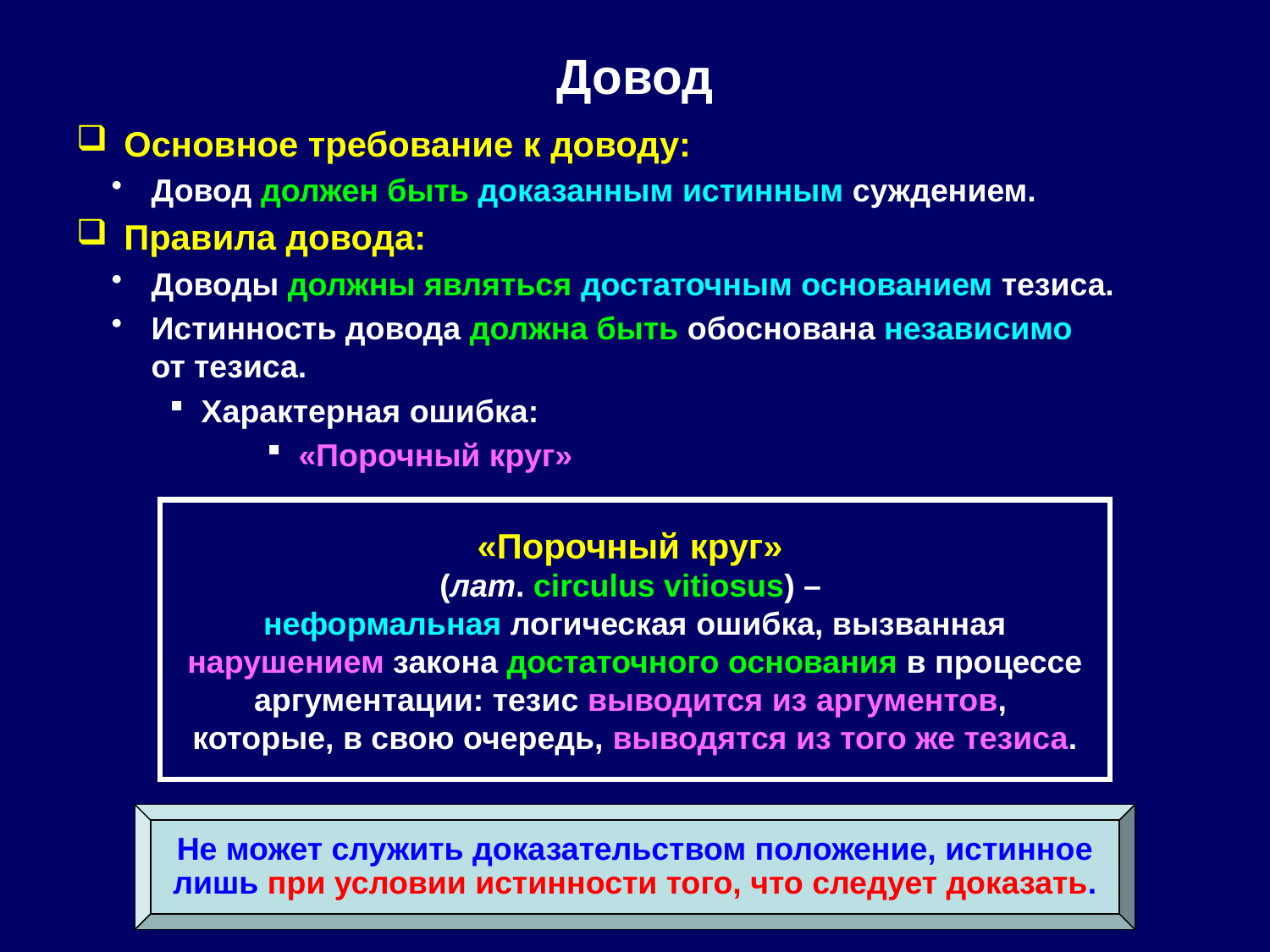

# Довод
Основное требование к доводу:
Довод должен быть доказанным истинным суждением.
Правила довода:
Доводы должны являться достаточным основанием тезиса.
Истинность довода должна быть обоснована независимо
от тезиса.
Характерная ошибка:
«Порочный круг»
«Порочный круг»
(лат. circulus vitiosus) –
неформальная логическая ошибка, вызванная нарушением закона достаточного основания в процессе аргументации: тезис выводится из аргументов,
которые, в свою очередь, выводятся из того же тезиса.
Не может служить доказательством положение, истинное лишь при условии истинности того, что следует доказать.